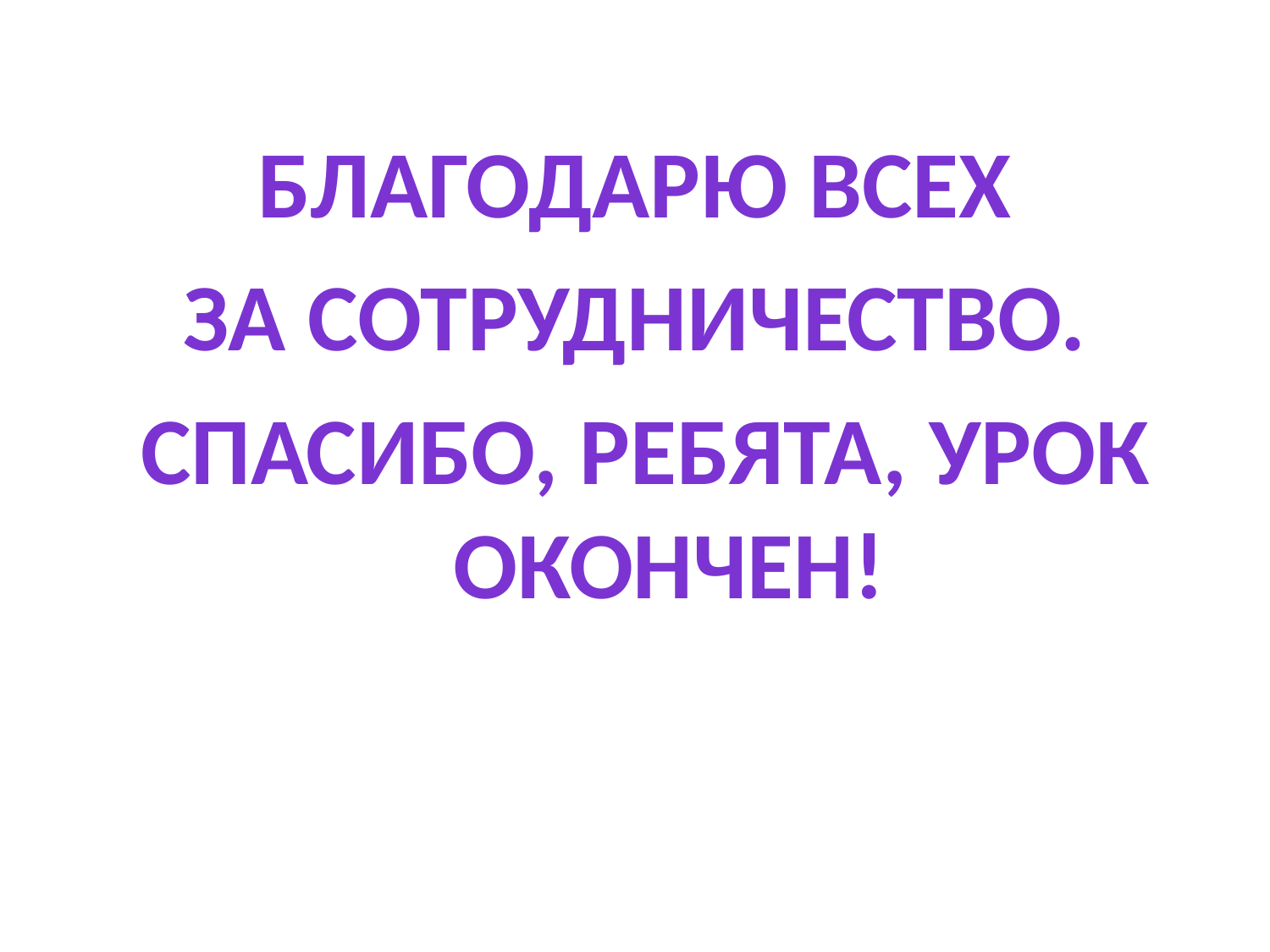

Благодарю всех
за сотрудничество.
спасибо, ребята, урок окончен!